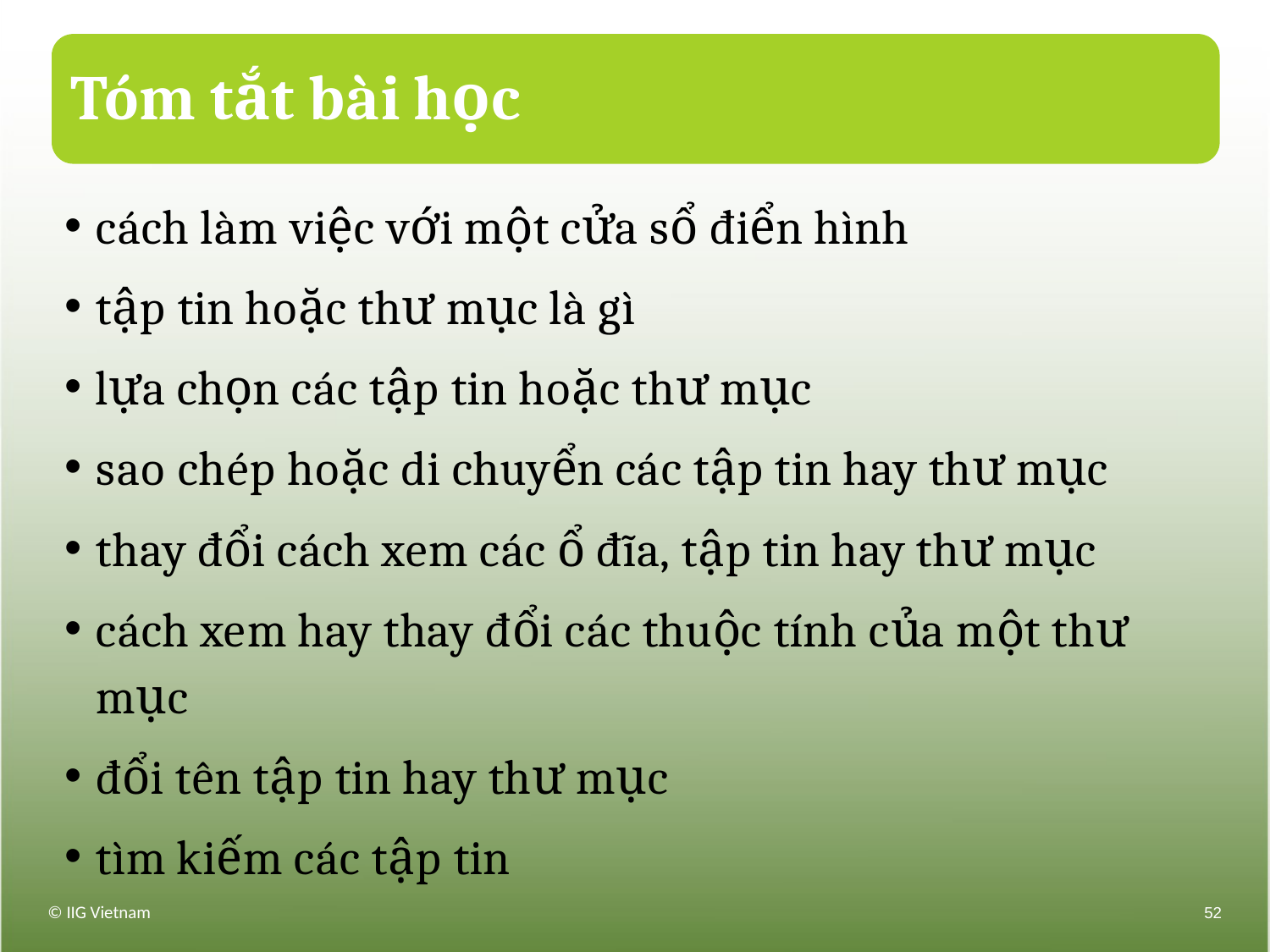

# Tóm tắt bài học
cách làm việc với một cửa sổ điển hình
tập tin hoặc thư mục là gì
lựa chọn các tập tin hoặc thư mục
sao chép hoặc di chuyển các tập tin hay thư mục
thay đổi cách xem các ổ đĩa, tập tin hay thư mục
cách xem hay thay đổi các thuộc tính của một thư mục
đổi tên tập tin hay thư mục
tìm kiếm các tập tin
© IIG Vietnam
52